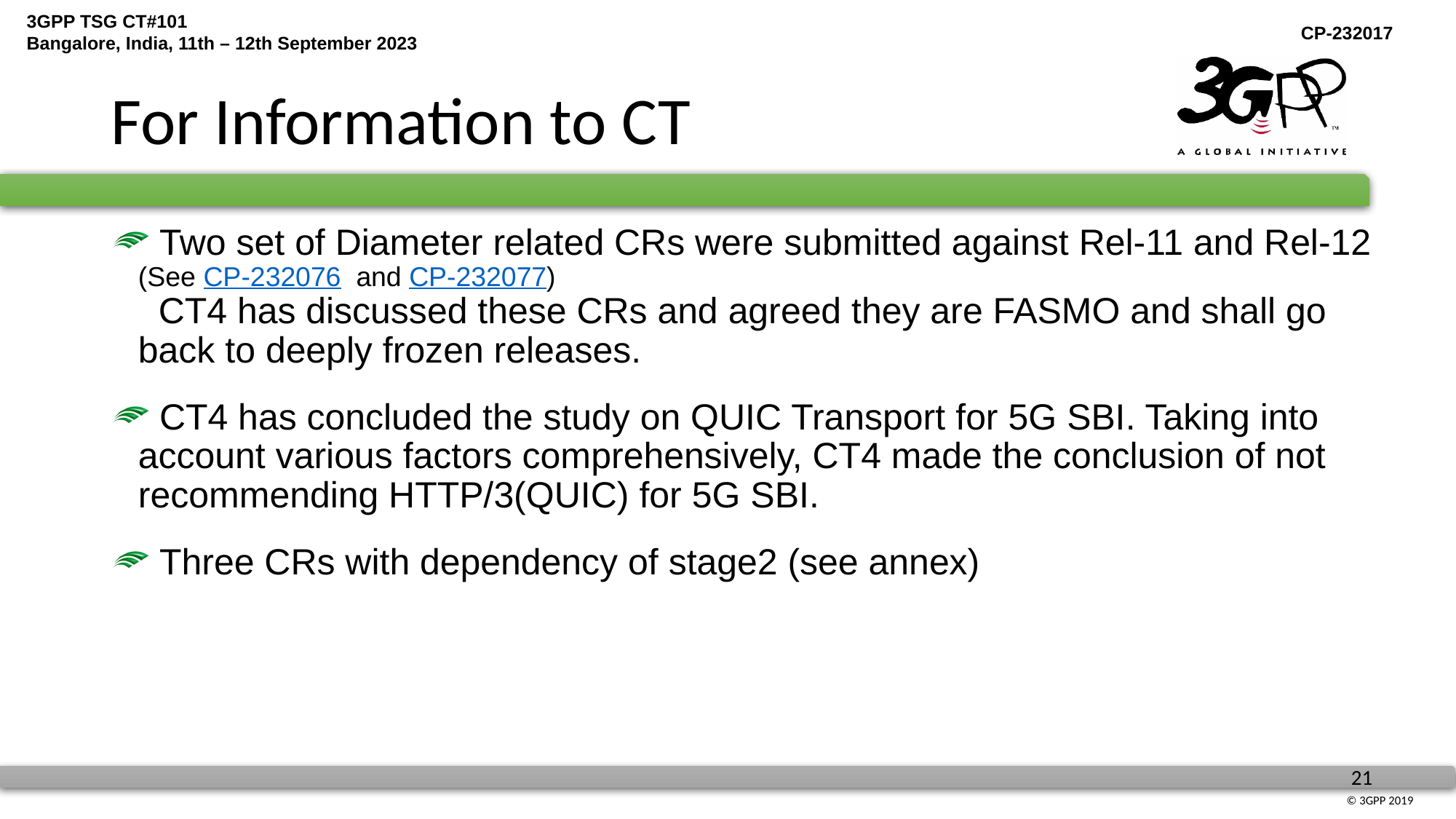

# For Information to CT
 Two set of Diameter related CRs were submitted against Rel-11 and Rel-12 (See CP-232076  and CP-232077)
  CT4 has discussed these CRs and agreed they are FASMO and shall go back to deeply frozen releases.
 CT4 has concluded the study on QUIC Transport for 5G SBI. Taking into account various factors comprehensively, CT4 made the conclusion of not recommending HTTP/3(QUIC) for 5G SBI.
 Three CRs with dependency of stage2 (see annex)